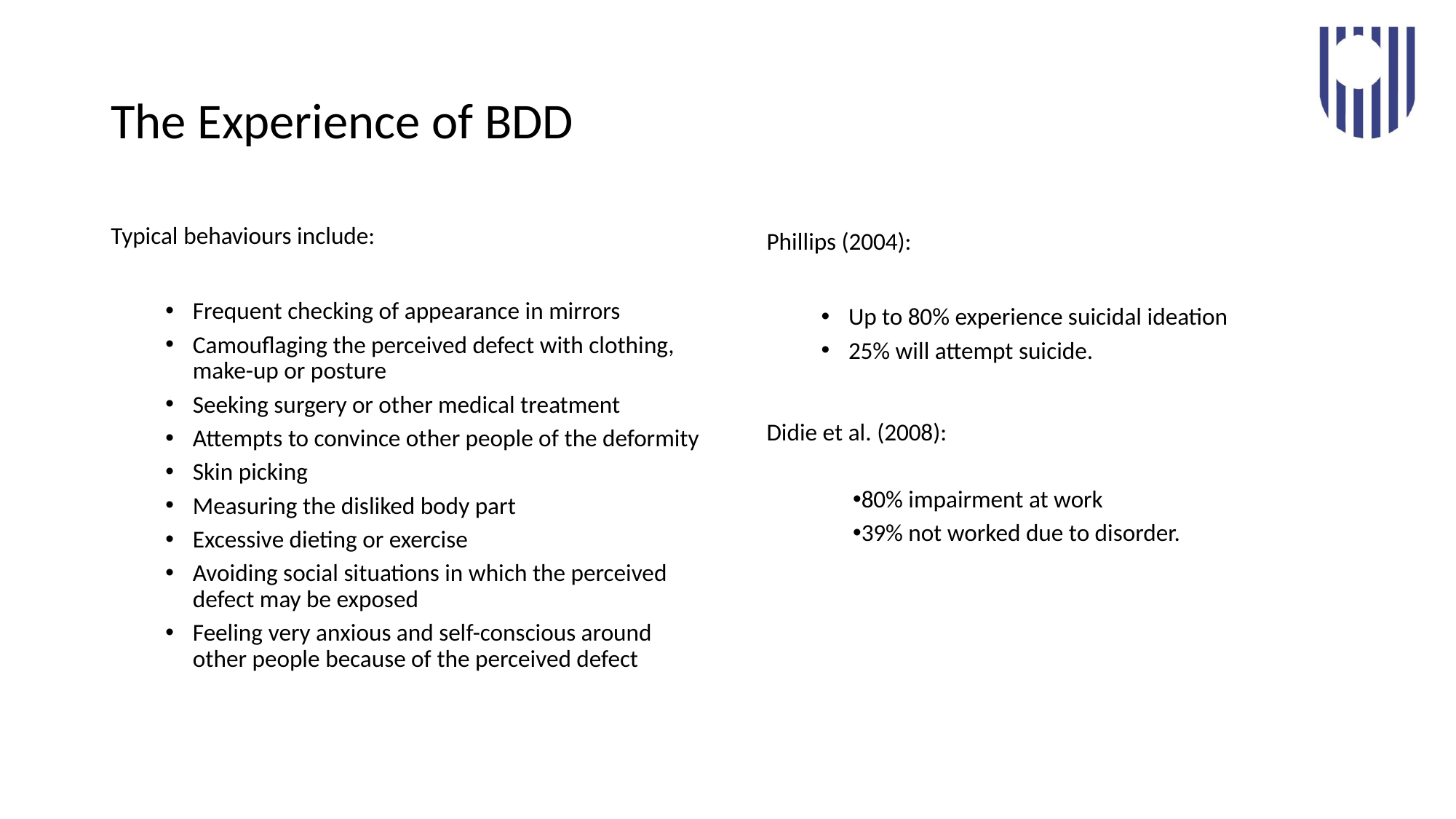

# The Experience of BDD

Phillips (2004):

Up to 80% experience suicidal ideation
25% will attempt suicide.

Didie et al. (2008):

80% impairment at work
39% not worked due to disorder.

Typical behaviours include:

Frequent checking of appearance in mirrors
Camouflaging the perceived defect with clothing, make-up or posture
Seeking surgery or other medical treatment
Attempts to convince other people of the deformity
Skin picking
Measuring the disliked body part
Excessive dieting or exercise
Avoiding social situations in which the perceived defect may be exposed
Feeling very anxious and self-conscious around other people because of the perceived defect